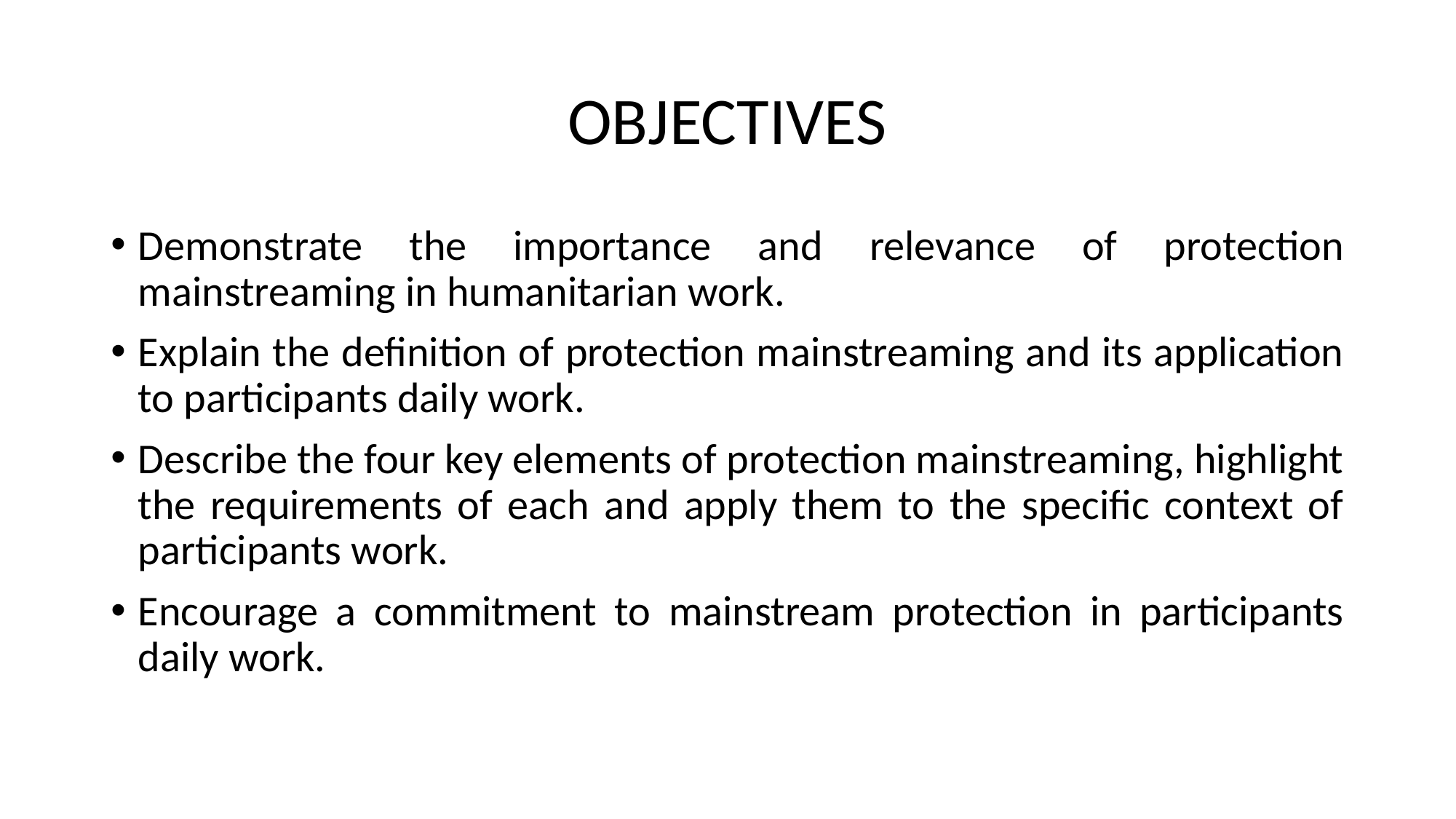

# OBJECTIVES
Demonstrate the importance and relevance of protection mainstreaming in humanitarian work.
Explain the definition of protection mainstreaming and its application to participants daily work.
Describe the four key elements of protection mainstreaming, highlight the requirements of each and apply them to the specific context of participants work.
Encourage a commitment to mainstream protection in participants daily work.